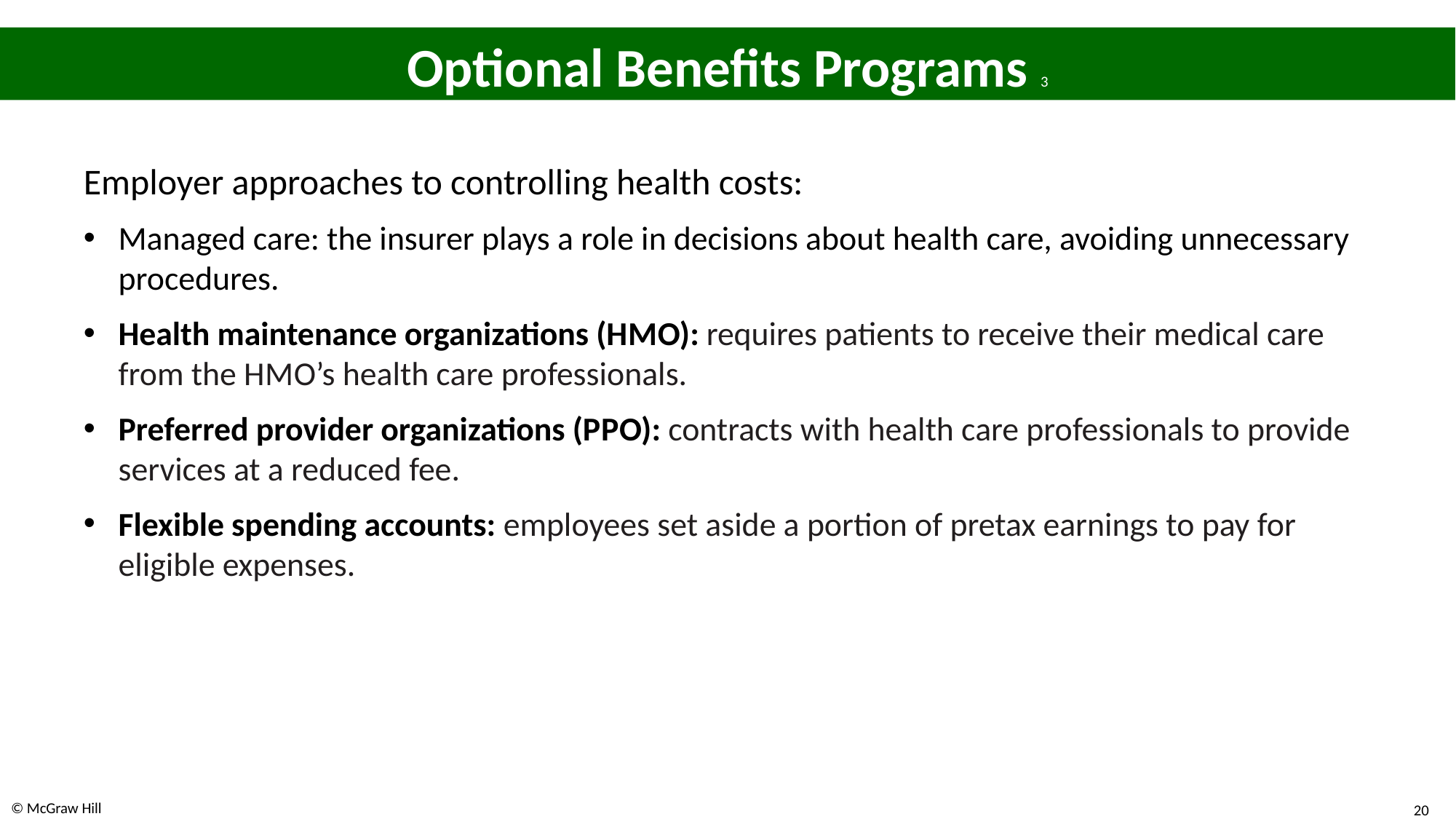

# Optional Benefits Programs 3
Employer approaches to controlling health costs:
Managed care: the insurer plays a role in decisions about health care, avoiding unnecessary procedures.
Health maintenance organizations (H M O): requires patients to receive their medical care from the H M O’s health care professionals.
Preferred provider organizations (P P O): contracts with health care professionals to provide services at a reduced fee.
Flexible spending accounts: employees set aside a portion of pretax earnings to pay for eligible expenses.